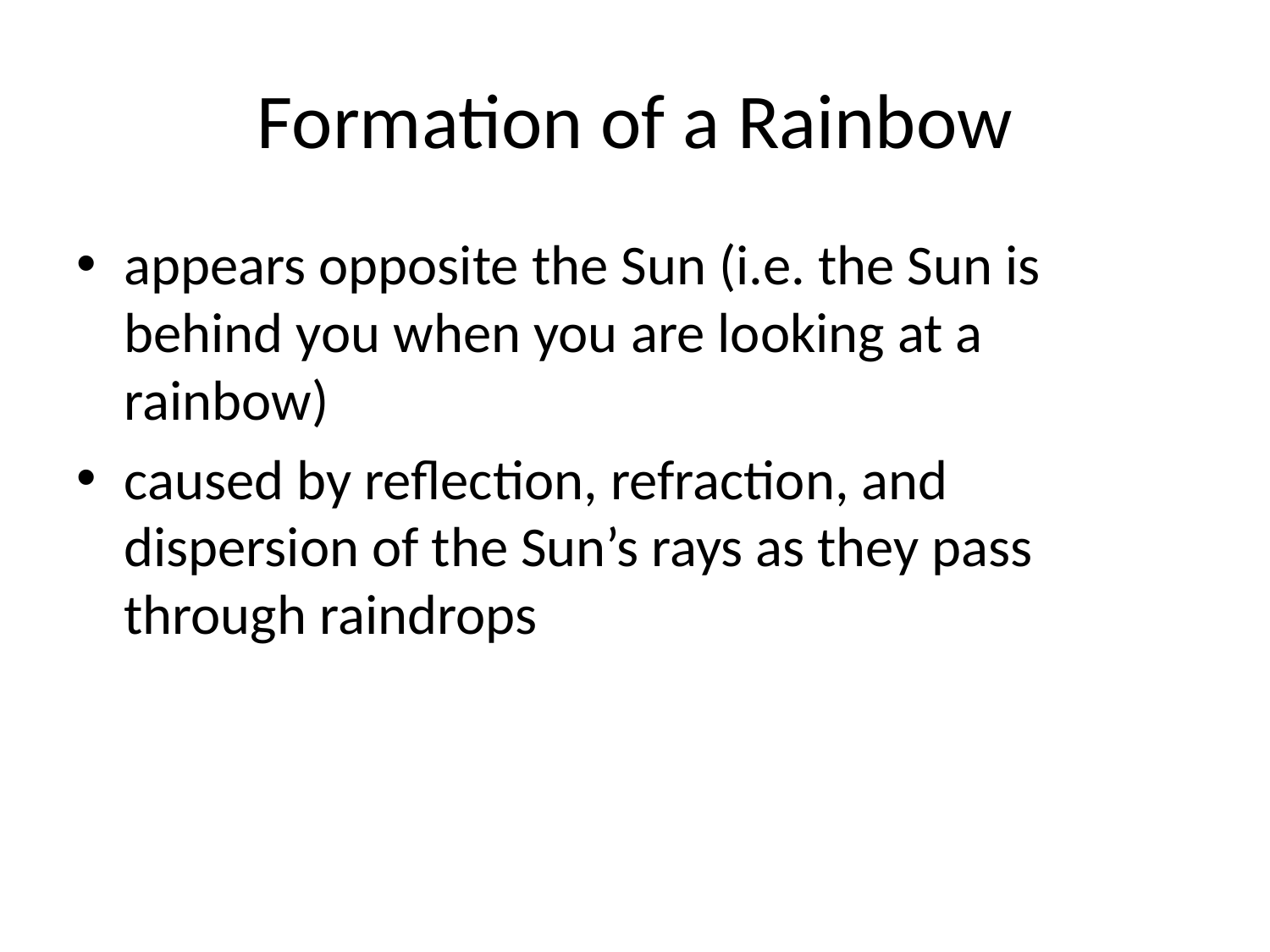

# Formation of a Rainbow
appears opposite the Sun (i.e. the Sun is behind you when you are looking at a rainbow)
caused by reflection, refraction, and dispersion of the Sun’s rays as they pass through raindrops